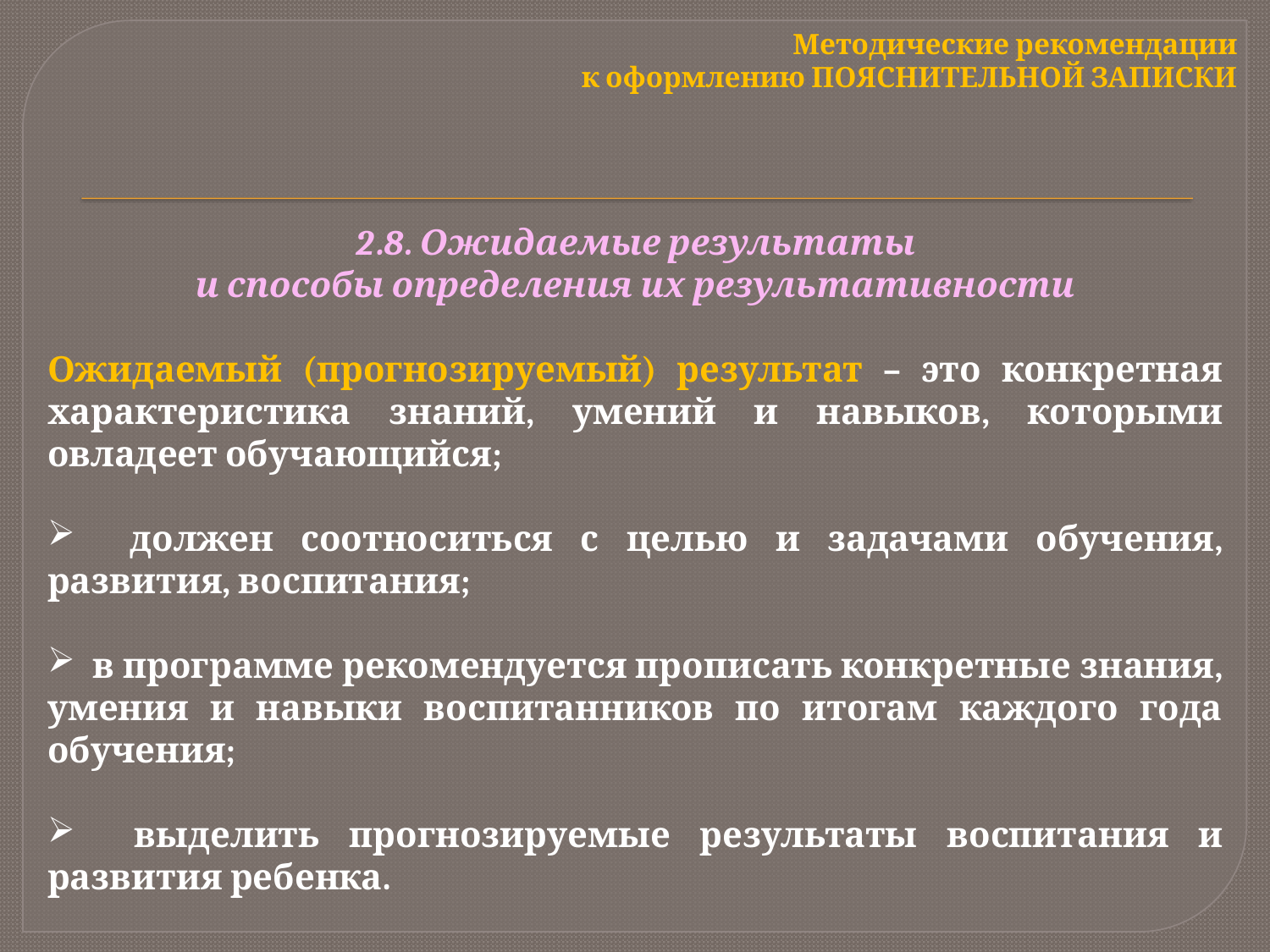

Методические рекомендации
к оформлению ПОЯСНИТЕЛЬНОЙ ЗАПИСКИ

2.8. Ожидаемые результаты
и способы определения их результативности

Ожидаемый (прогнозируемый) результат – это конкретная характеристика знаний, умений и навыков, которыми овладеет обучающийся;

  должен соотноситься с целью и задачами обучения, развития, воспитания;

  в программе рекомендуется прописать конкретные знания, умения и навыки воспитанников по итогам каждого года обучения;

  выделить прогнозируемые результаты воспитания и развития ребенка.